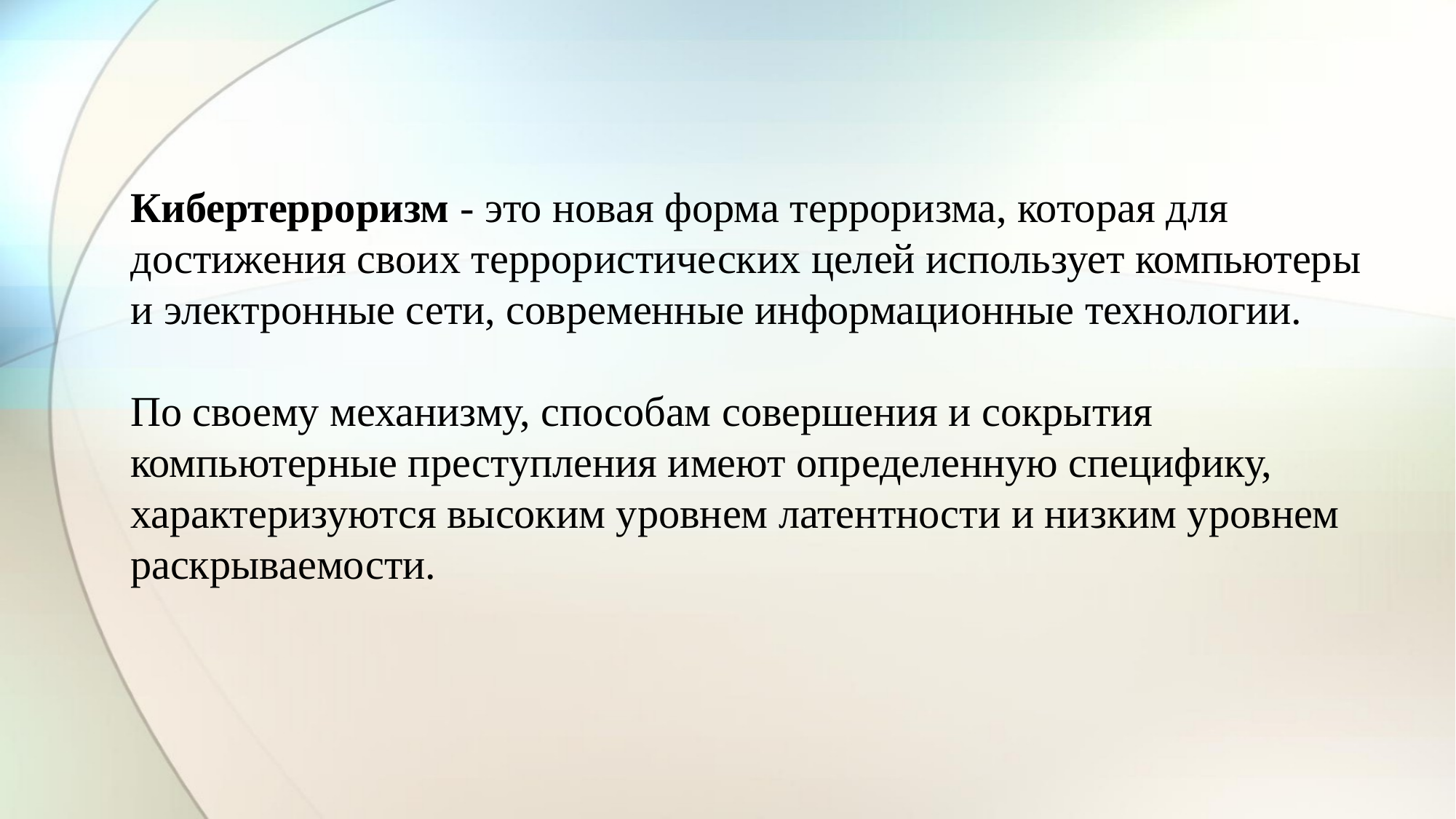

Кибертерроризм - это новая форма терроризма, которая для достижения своих террористических целей использует компьютеры и электронные сети, современные информационные технологии.

По своему механизму, способам совершения и сокрытия компьютерные преступления имеют определенную специфику, характеризуются высоким уровнем латентности и низким уровнем раскрываемости.